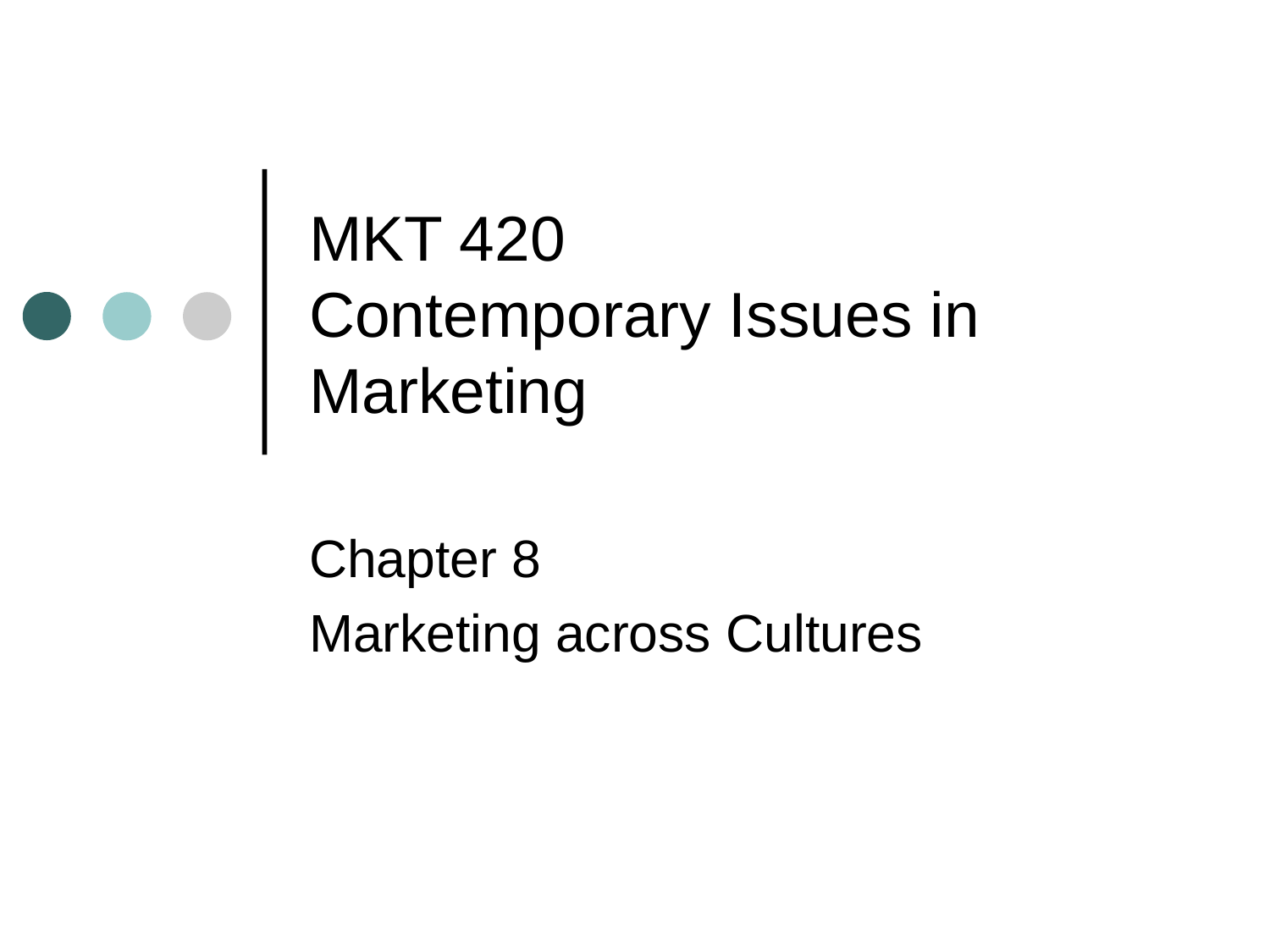

# MKT 420 Contemporary Issues in Marketing
Chapter 8
Marketing across Cultures